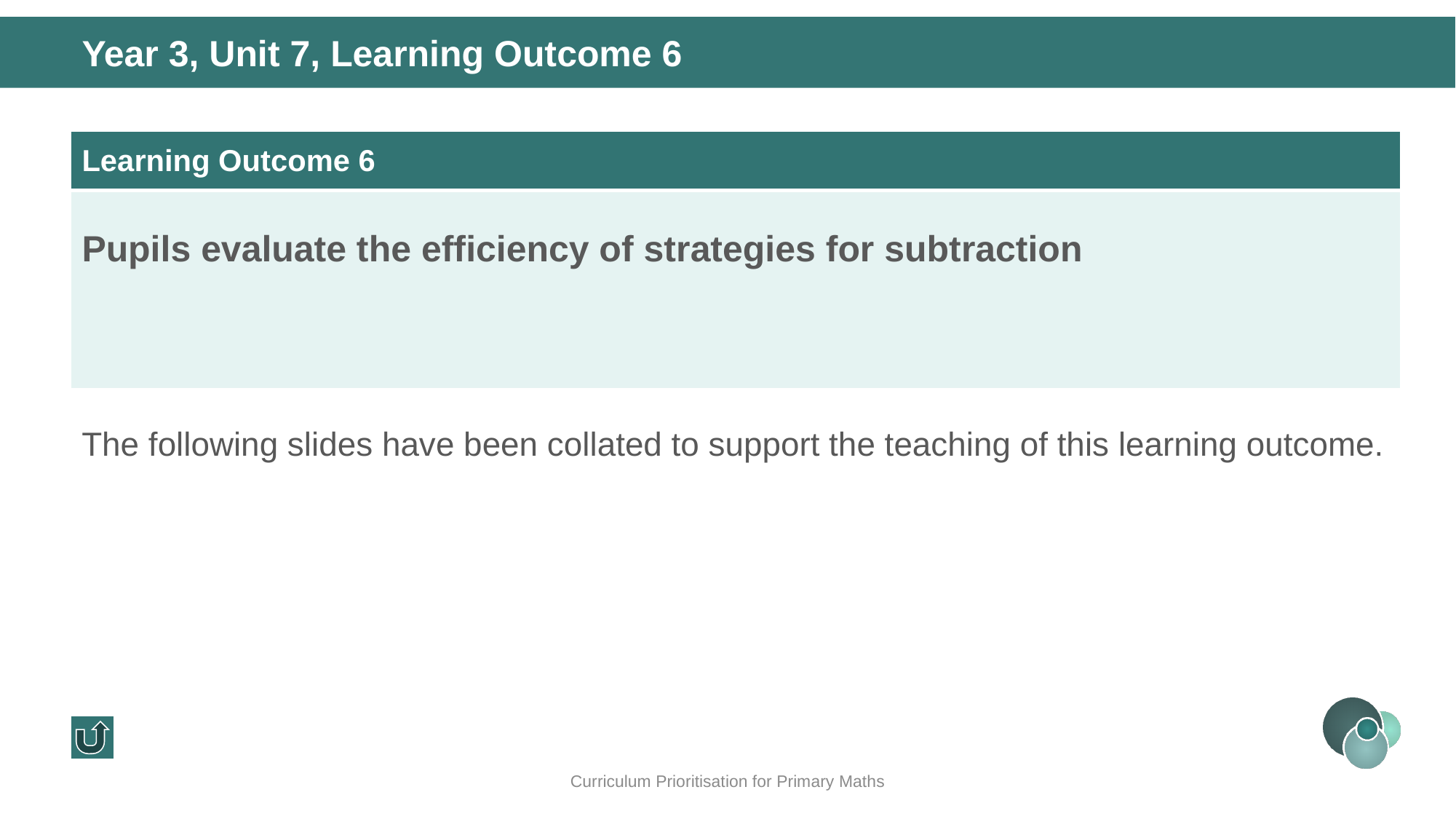

Year 3, Unit 7, Learning Outcome 6
| Learning Outcome 6 |
| --- |
| Pupils evaluate the efficiency of strategies for subtraction |
The following slides have been collated to support the teaching of this learning outcome.

Curriculum Prioritisation for Primary Maths